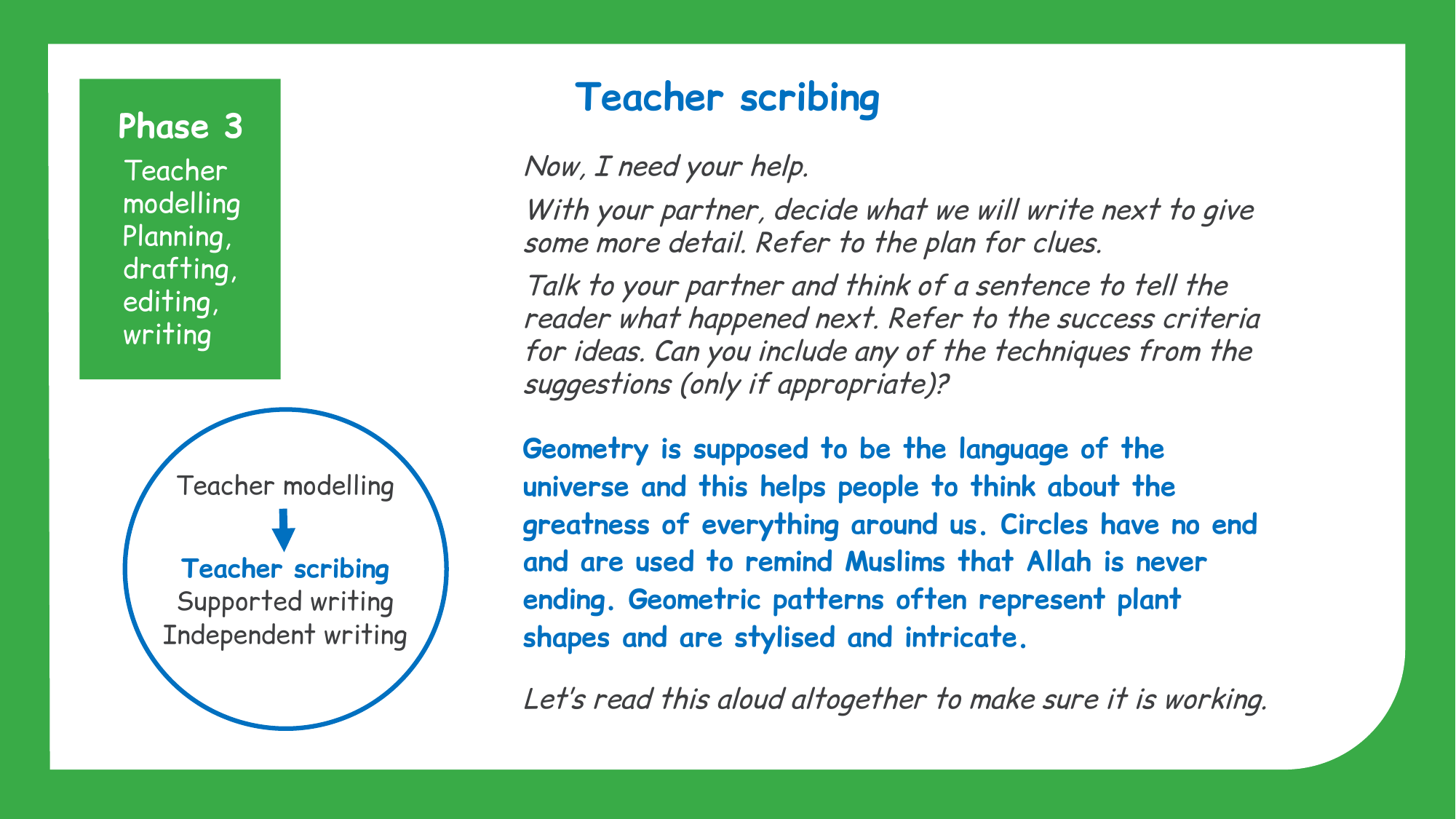

Teacher scribing
Phase 3
Teacher modelling
Planning, drafting, editing, writing
Now, I need your help.
With your partner, decide what we will write next to give some more detail. Refer to the plan for clues.
Talk to your partner and think of a sentence to tell the reader what happened next. Refer to the success criteria for ideas. Can you include any of the techniques from the suggestions (only if appropriate)?

Teacher modelling
Teacher scribing
Supported writing
Independent writing
Geometry is supposed to be the language of the universe and this helps people to think about the greatness of everything around us. Circles have no end and are used to remind Muslims that Allah is never ending. Geometric patterns often represent plant shapes and are stylised and intricate.
Let’s read this aloud altogether to make sure it is working.